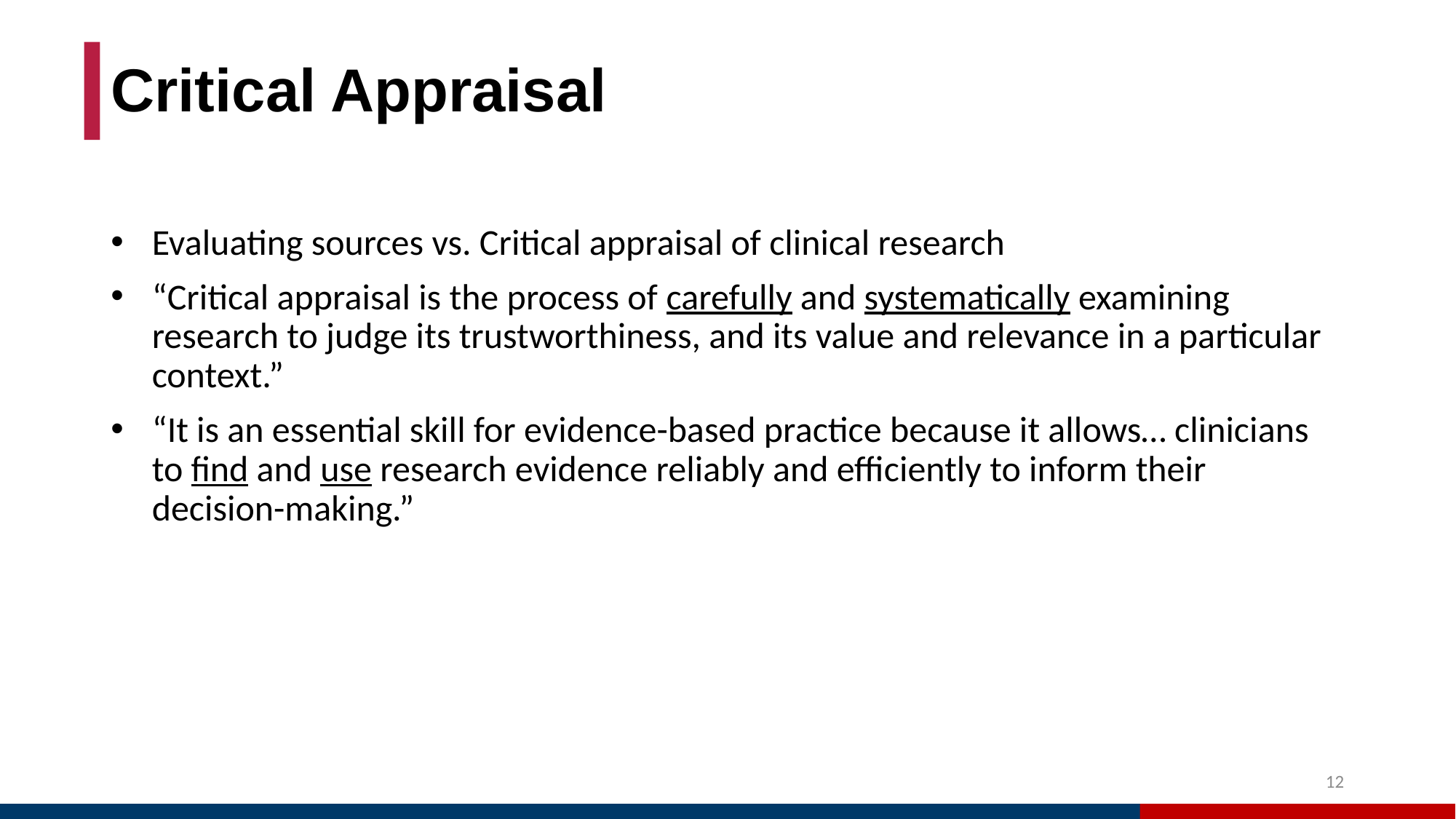

# Critical Appraisal
Evaluating sources vs. Critical appraisal of clinical research
“Critical appraisal is the process of carefully and systematically examining research to judge its trustworthiness, and its value and relevance in a particular context.”
“It is an essential skill for evidence-based practice because it allows… clinicians to find and use research evidence reliably and efficiently to inform their decision-making.”

12